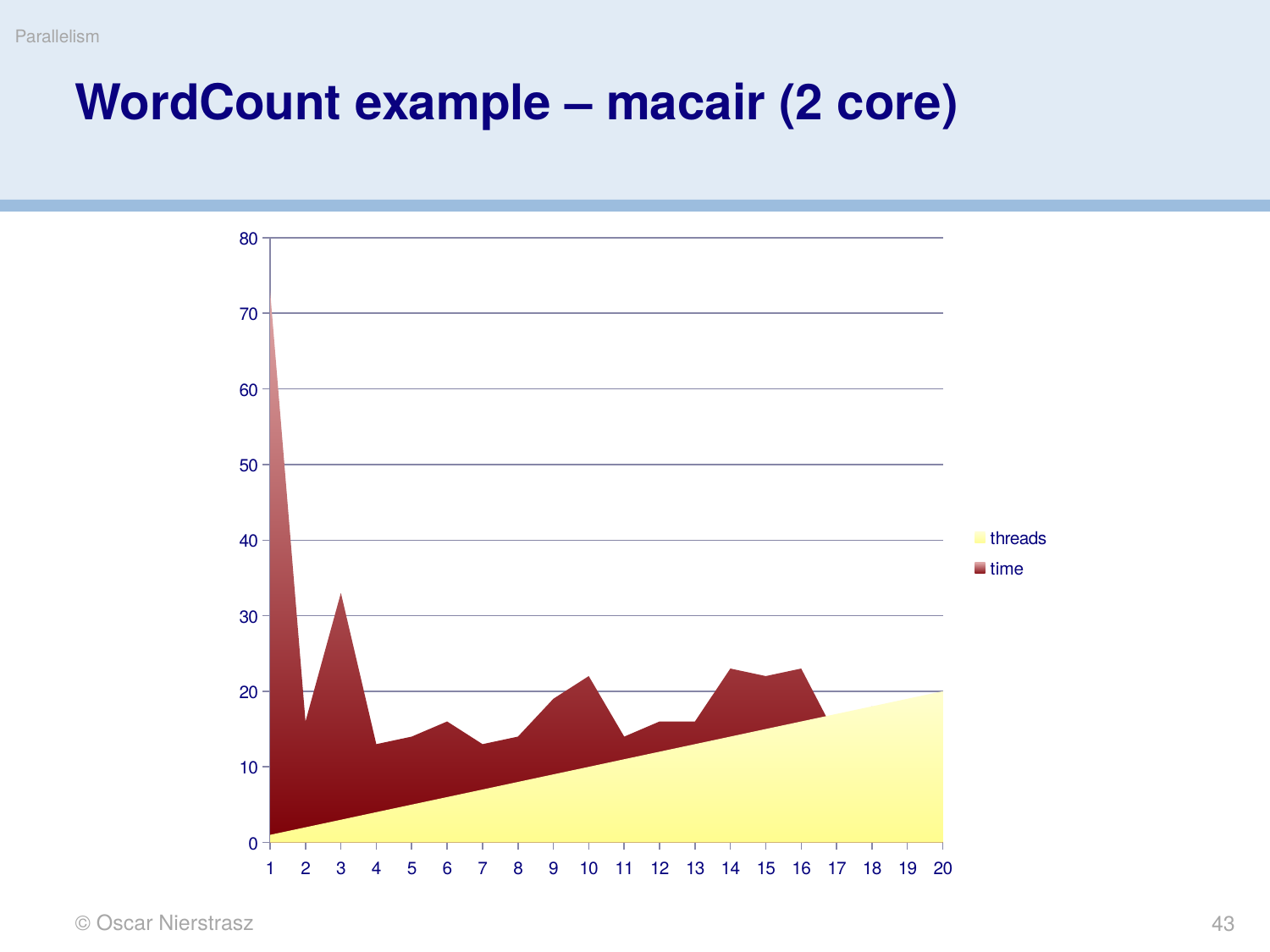

Parallelism
# WordCount example – macair (2 core)

### Chart

| Category | threads | time |
|---|---|---|
© Oscar Nierstrasz
43